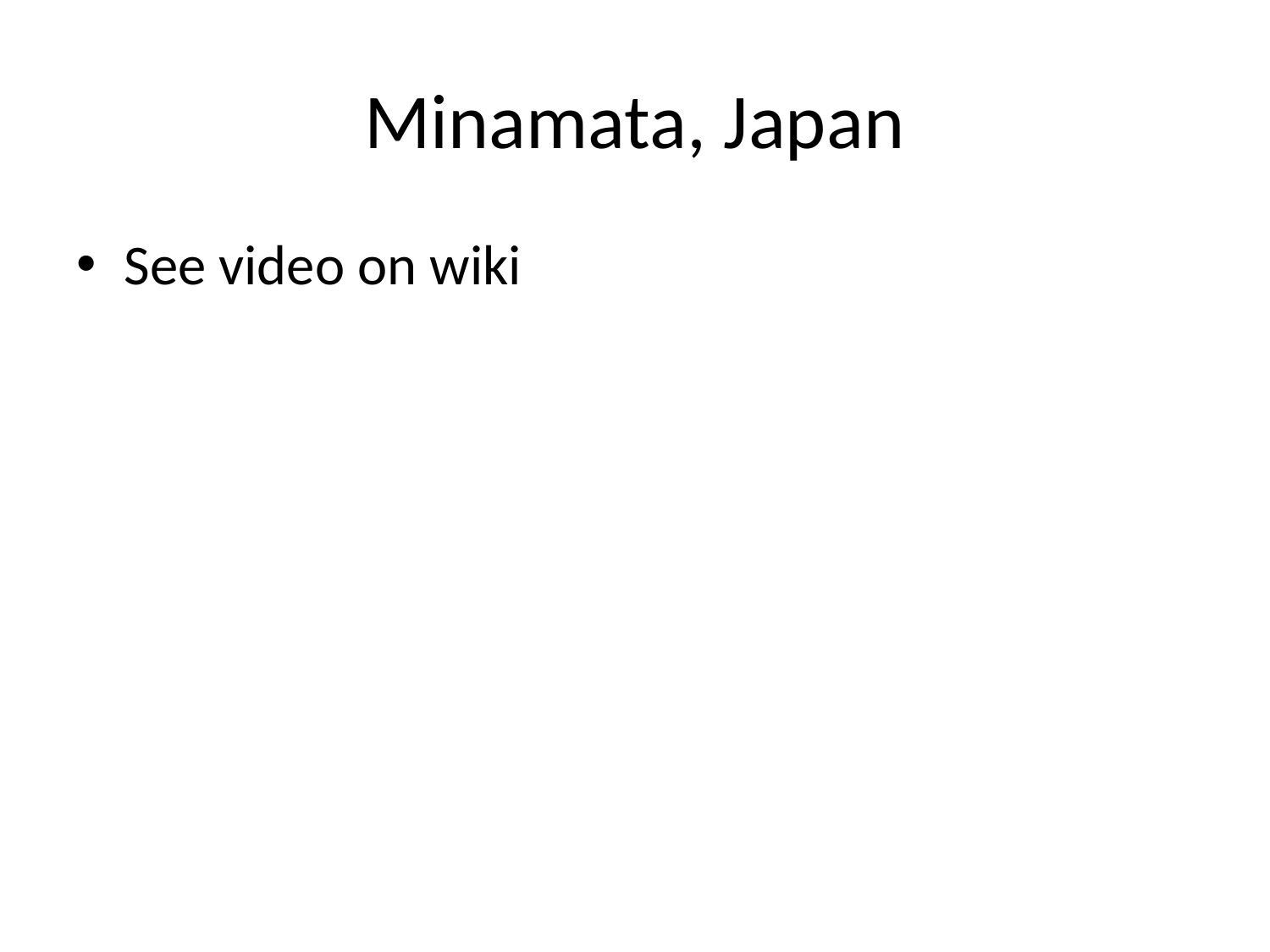

# Minamata, Japan
See video on wiki